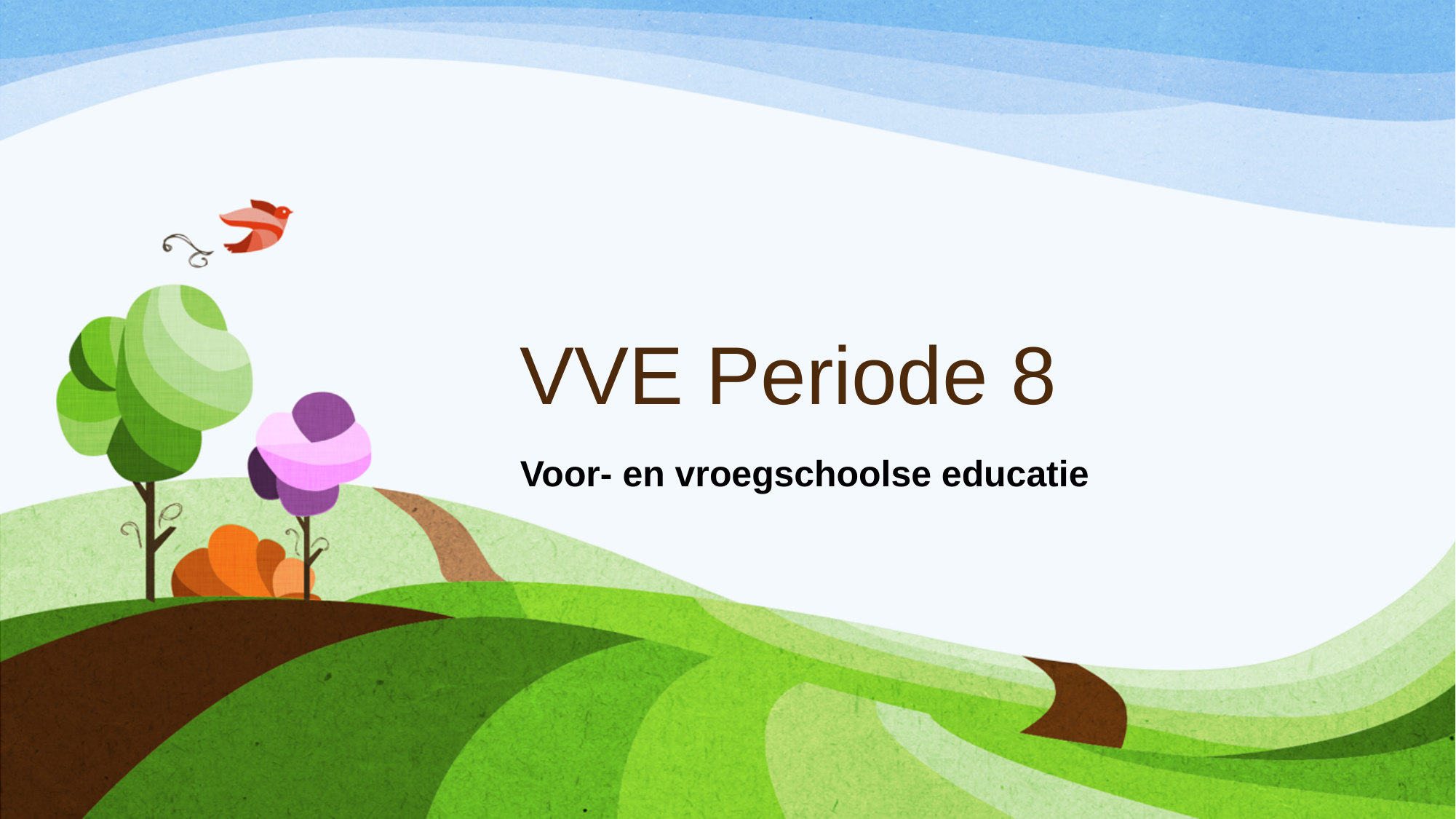

# VVE Periode 8
Voor- en vroegschoolse educatie